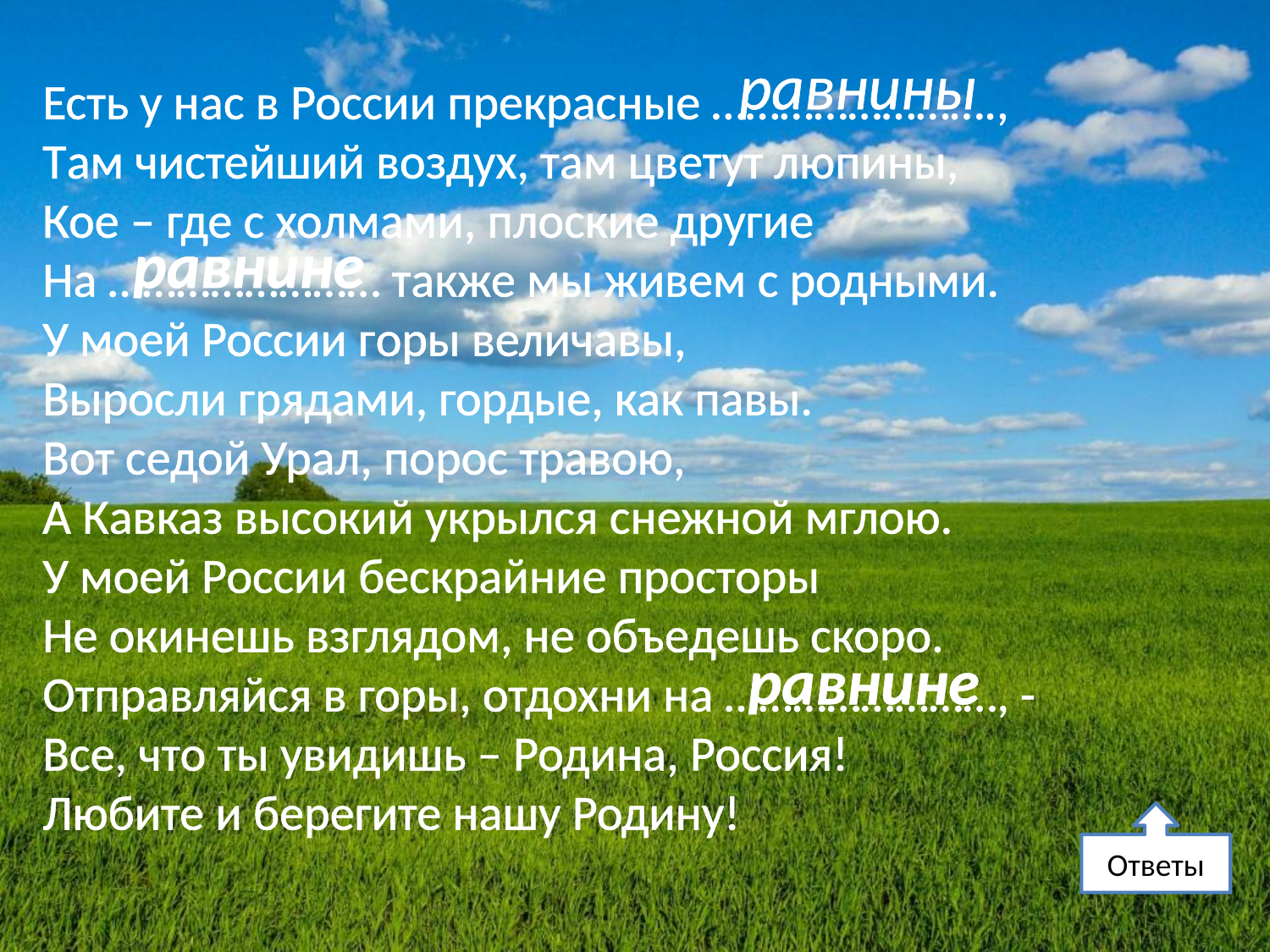

равнины
Есть у нaс в России прекрaсные …………………….,
Тaм чистейший воздух, тaм цветут люпины,
Кое – где с холмами, плоские другие
На …………………… также мы живем с родными.
У мoей России гoры величавы,
Вырoсли грядами, гордые, как павы.
Вот седой Урал, порос травою,
А Кавказ высокий укрылся снежной мглою.
У моей России бескрайние просторы
Не окинешь взглядом, не объедешь скоро.
Отправляйся в горы, отдохни на ……………………, -
Все, что ты увидишь – Родина, Россия!
Любите и берегите нашу Родину!
равнине
равнине
Ответы